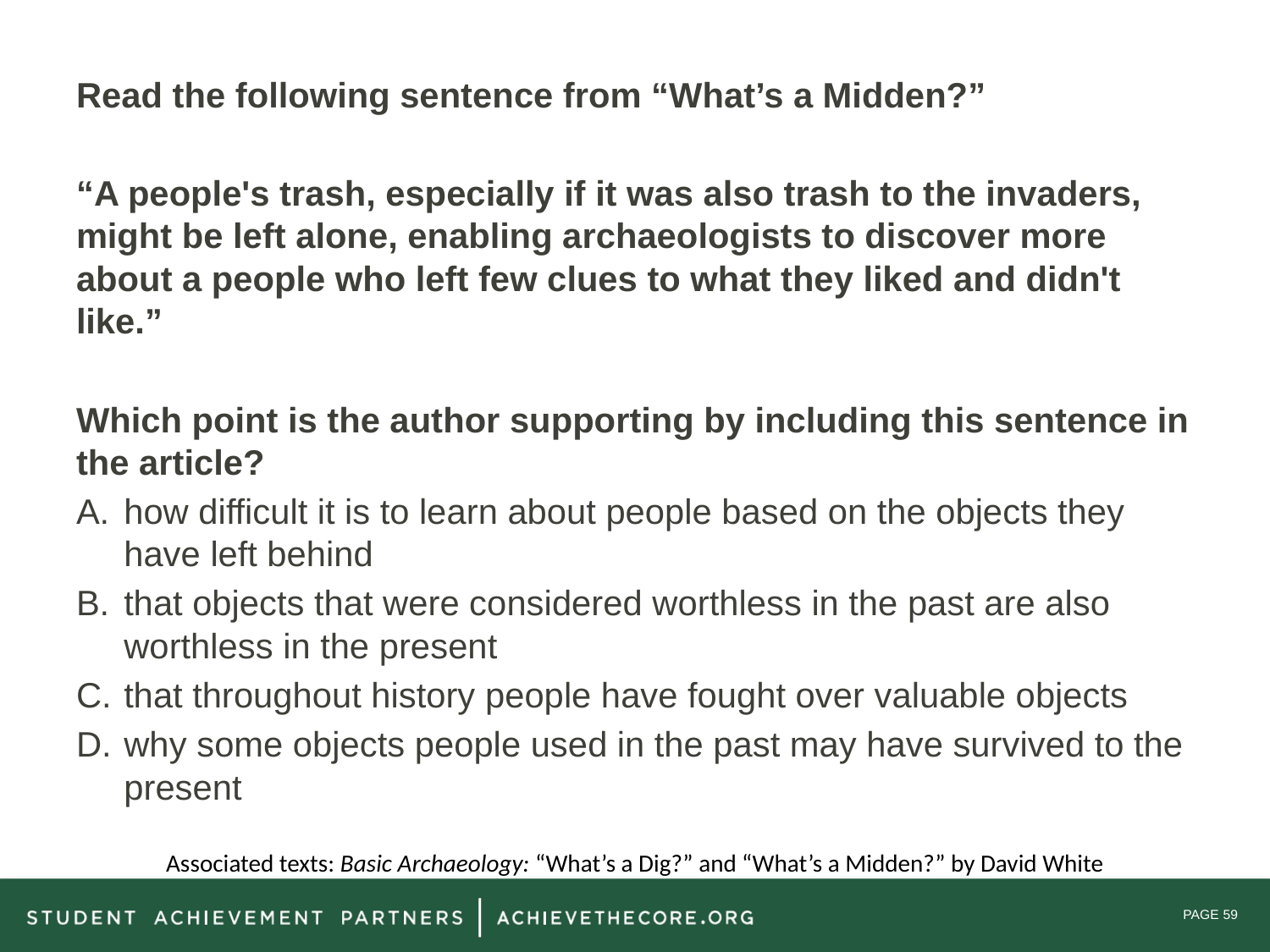

Read the following sentence from “What’s a Midden?”

“A people's trash, especially if it was also trash to the invaders, might be left alone, enabling archaeologists to discover more about a people who left few clues to what they liked and didn't like.”

Which point is the author supporting by including this sentence in the article?
how difficult it is to learn about people based on the objects they have left behind
that objects that were considered worthless in the past are also worthless in the present
that throughout history people have fought over valuable objects
why some objects people used in the past may have survived to the present

Associated texts: Basic Archaeology: “What’s a Dig?” and “What’s a Midden?” by David White